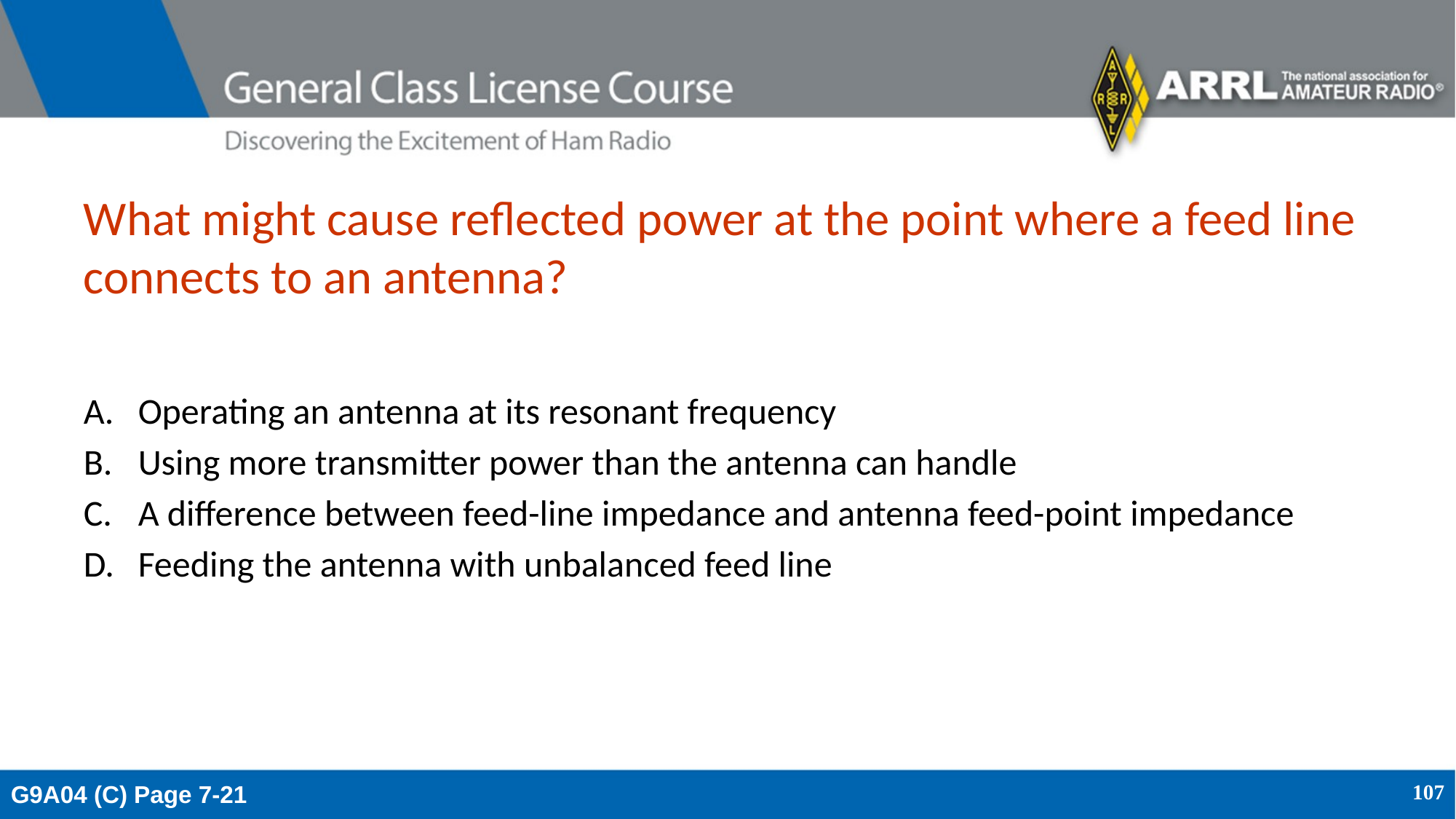

# What might cause reflected power at the point where a feed line connects to an antenna?
Operating an antenna at its resonant frequency
Using more transmitter power than the antenna can handle
A difference between feed-line impedance and antenna feed-point impedance
Feeding the antenna with unbalanced feed line
G9A04 (C) Page 7-21
107